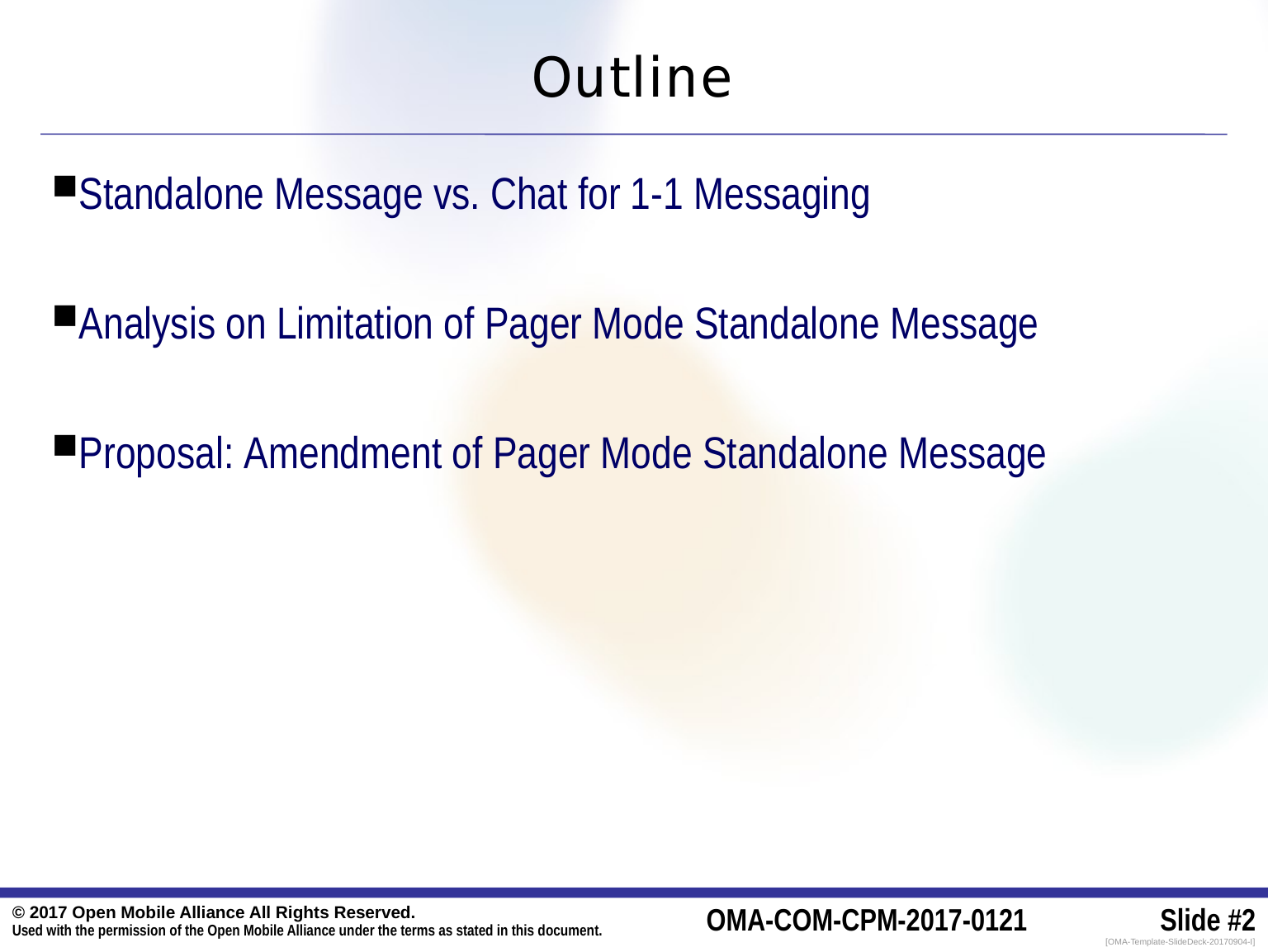

# Outline
Standalone Message vs. Chat for 1-1 Messaging

Analysis on Limitation of Pager Mode Standalone Message

Proposal: Amendment of Pager Mode Standalone Message